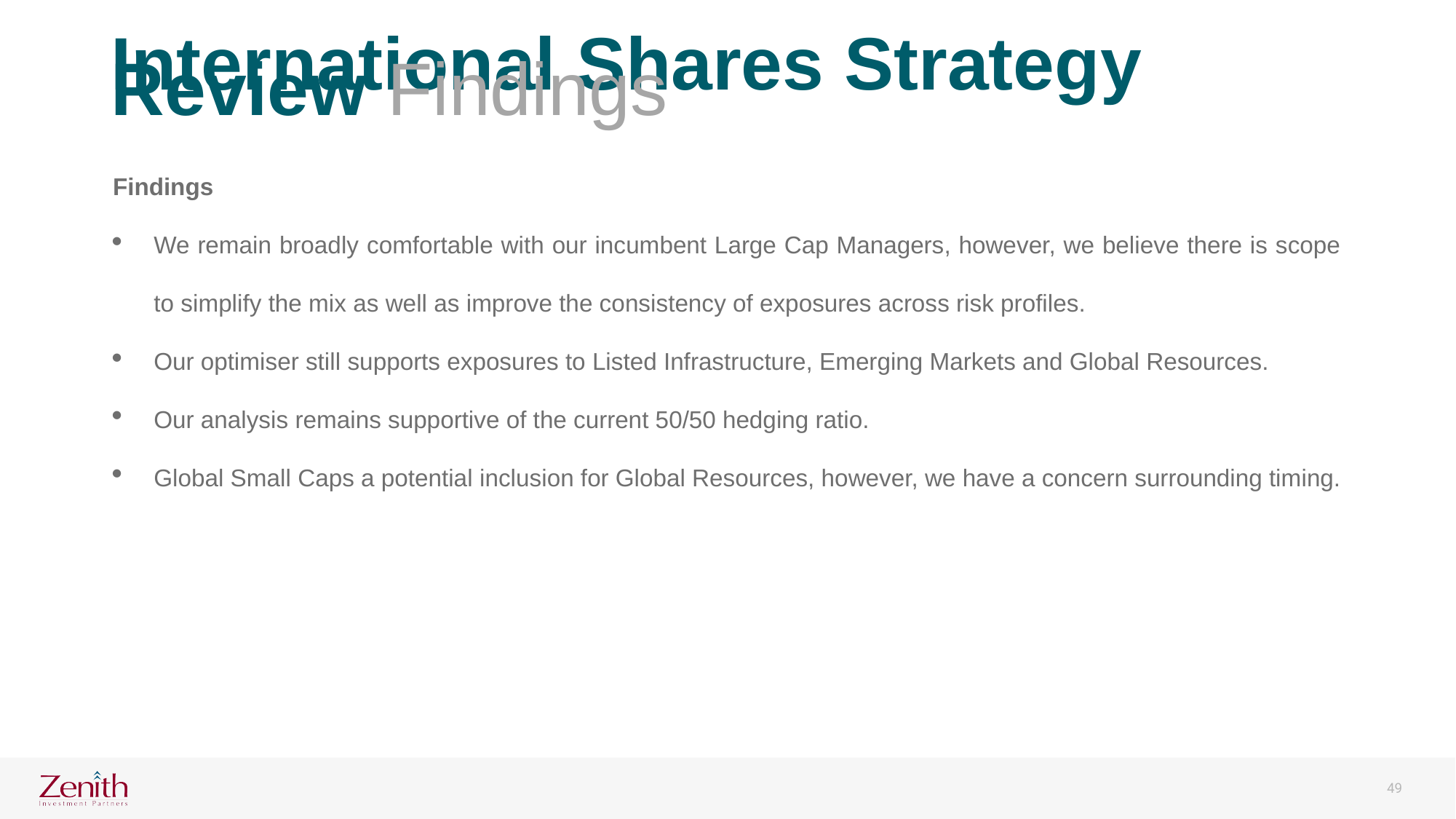

International Shares Strategy Review Findings

Findings
We remain broadly comfortable with our incumbent Large Cap Managers, however, we believe there is scope to simplify the mix as well as improve the consistency of exposures across risk profiles.
Our optimiser still supports exposures to Listed Infrastructure, Emerging Markets and Global Resources.
Our analysis remains supportive of the current 50/50 hedging ratio.
Global Small Caps a potential inclusion for Global Resources, however, we have a concern surrounding timing.